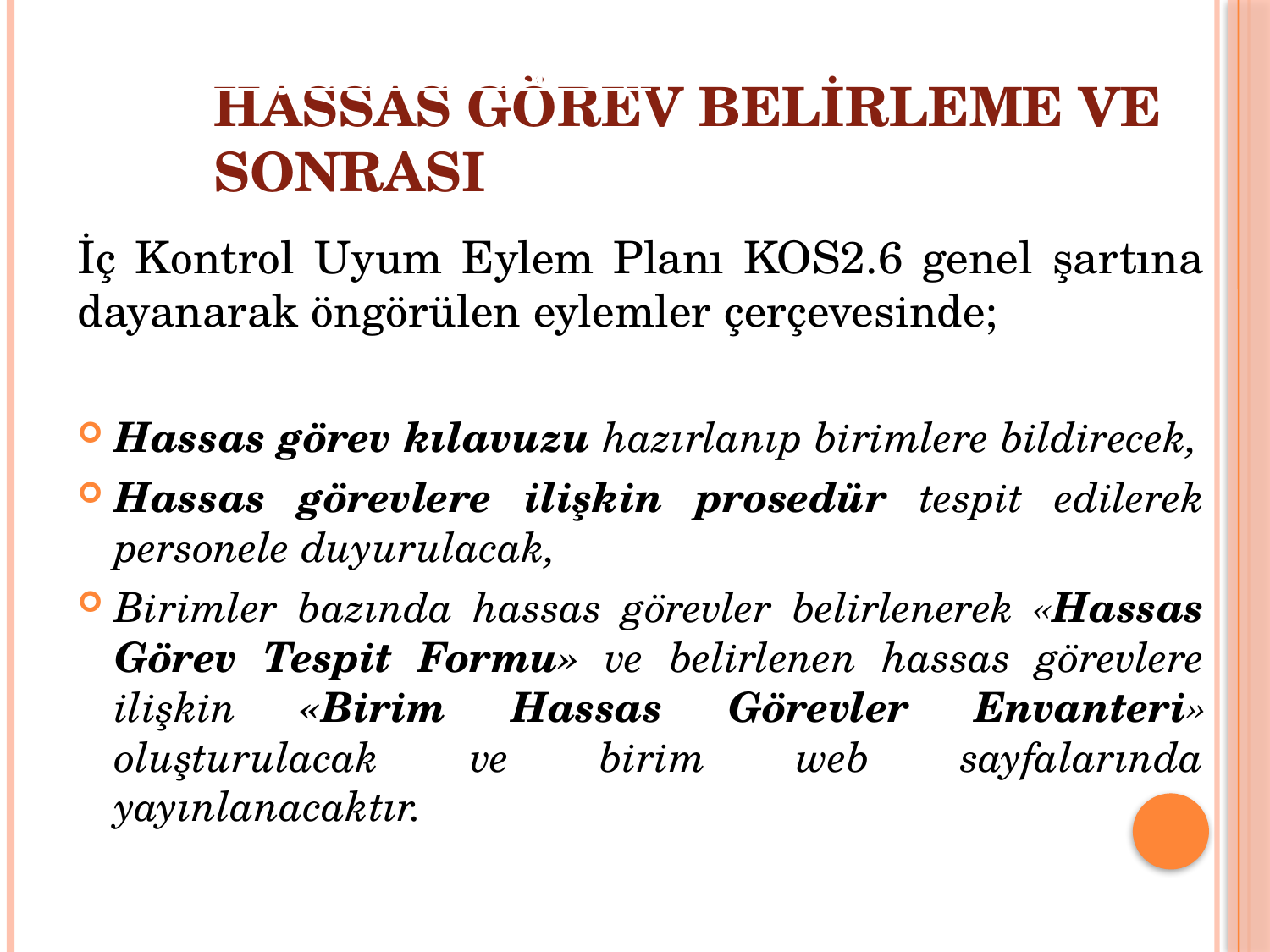

5018 sayılı Kanunda İç
# Hassas Görev Belirleme Ve Sonrası
İç Kontrol Uyum Eylem Planı KOS2.6 genel şartına dayanarak öngörülen eylemler çerçevesinde;

Hassas görev kılavuzu hazırlanıp birimlere bildirecek,
Hassas görevlere ilişkin prosedür tespit edilerek personele duyurulacak,
Birimler bazında hassas görevler belirlenerek «Hassas Görev Tespit Formu» ve belirlenen hassas görevlere ilişkin «Birim Hassas Görevler Envanteri» oluşturulacak ve birim web sayfalarında yayınlanacaktır.